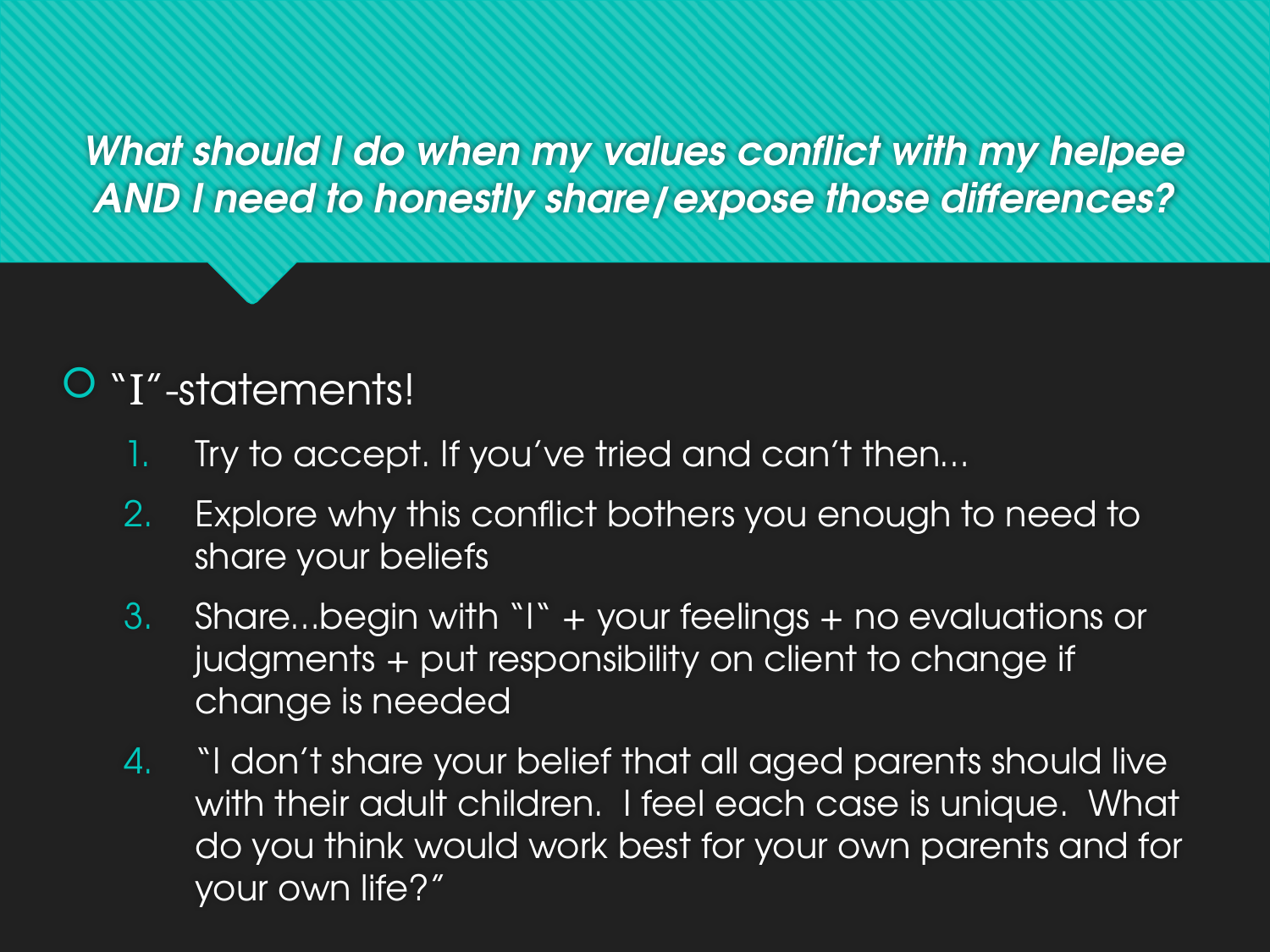

# What should I do when my values conflict with my helpee AND I need to honestly share/expose those differences?
“I”-statements!
Try to accept. If you’ve tried and can’t then…
Explore why this conflict bothers you enough to need to share your beliefs
Share…begin with “I“ + your feelings + no evaluations or judgments + put responsibility on client to change if change is needed
“I don’t share your belief that all aged parents should live with their adult children.  I feel each case is unique.  What do you think would work best for your own parents and for your own life?”